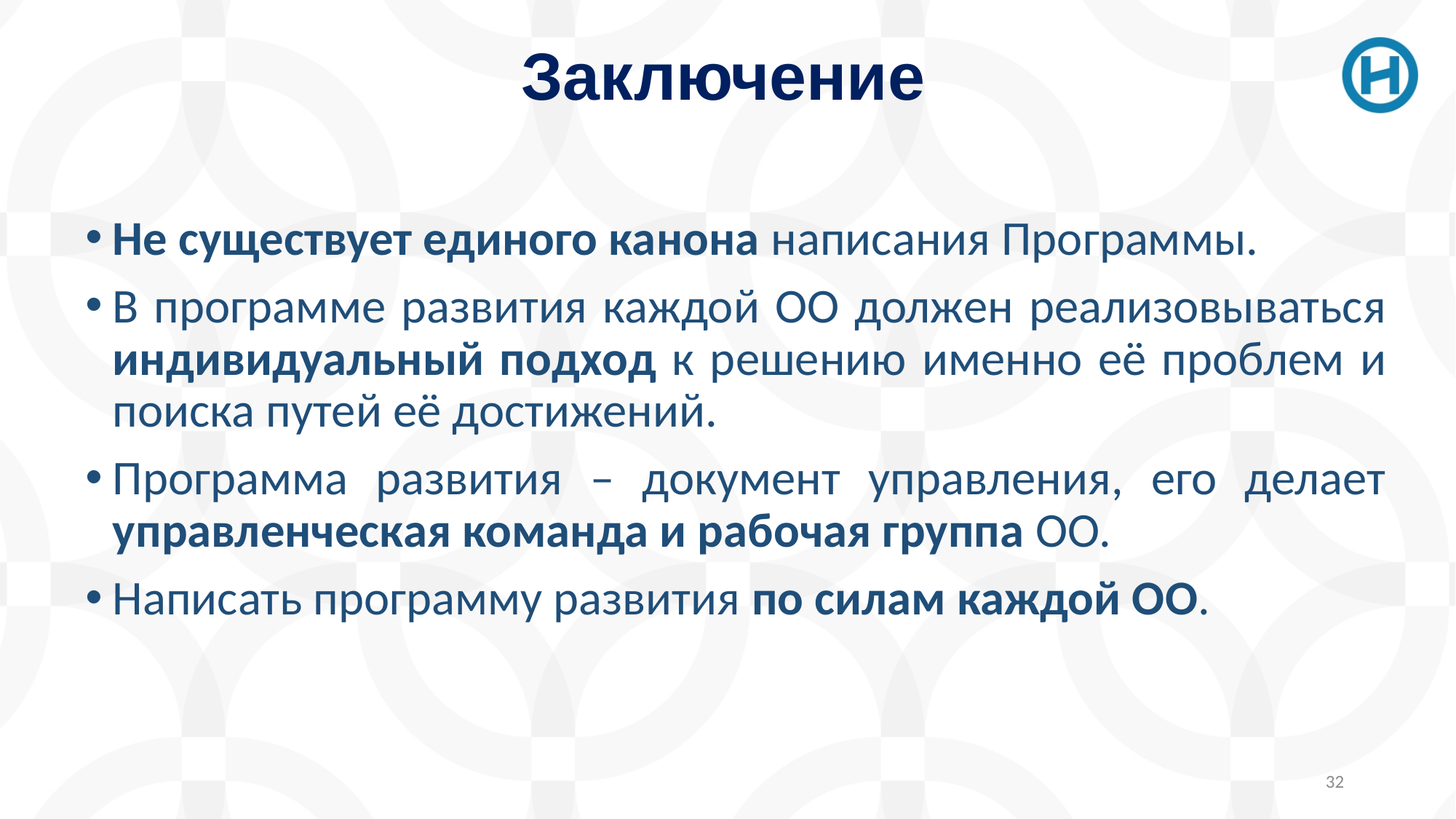

# Заключение

Не существует единого канона написания Программы.
В программе развития каждой ОО должен реализовываться индивидуальный подход к решению именно её проблем и поиска путей её достижений.
Программа развития – документ управления, его делает управленческая команда и рабочая группа ОО.
Написать программу развития по силам каждой ОО.
32